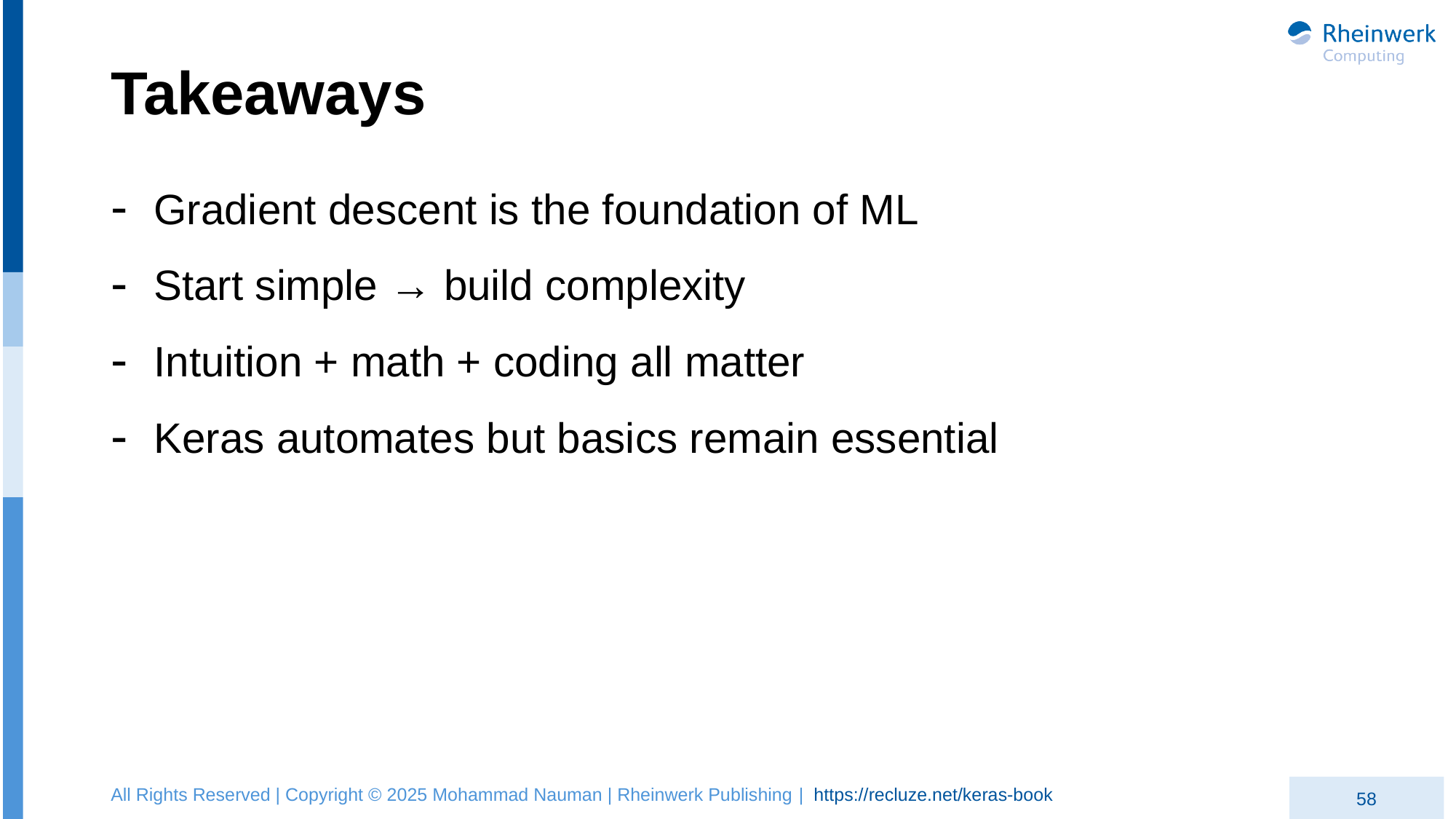

# Takeaways
Gradient descent is the foundation of ML
Start simple → build complexity
Intuition + math + coding all matter
Keras automates but basics remain essential